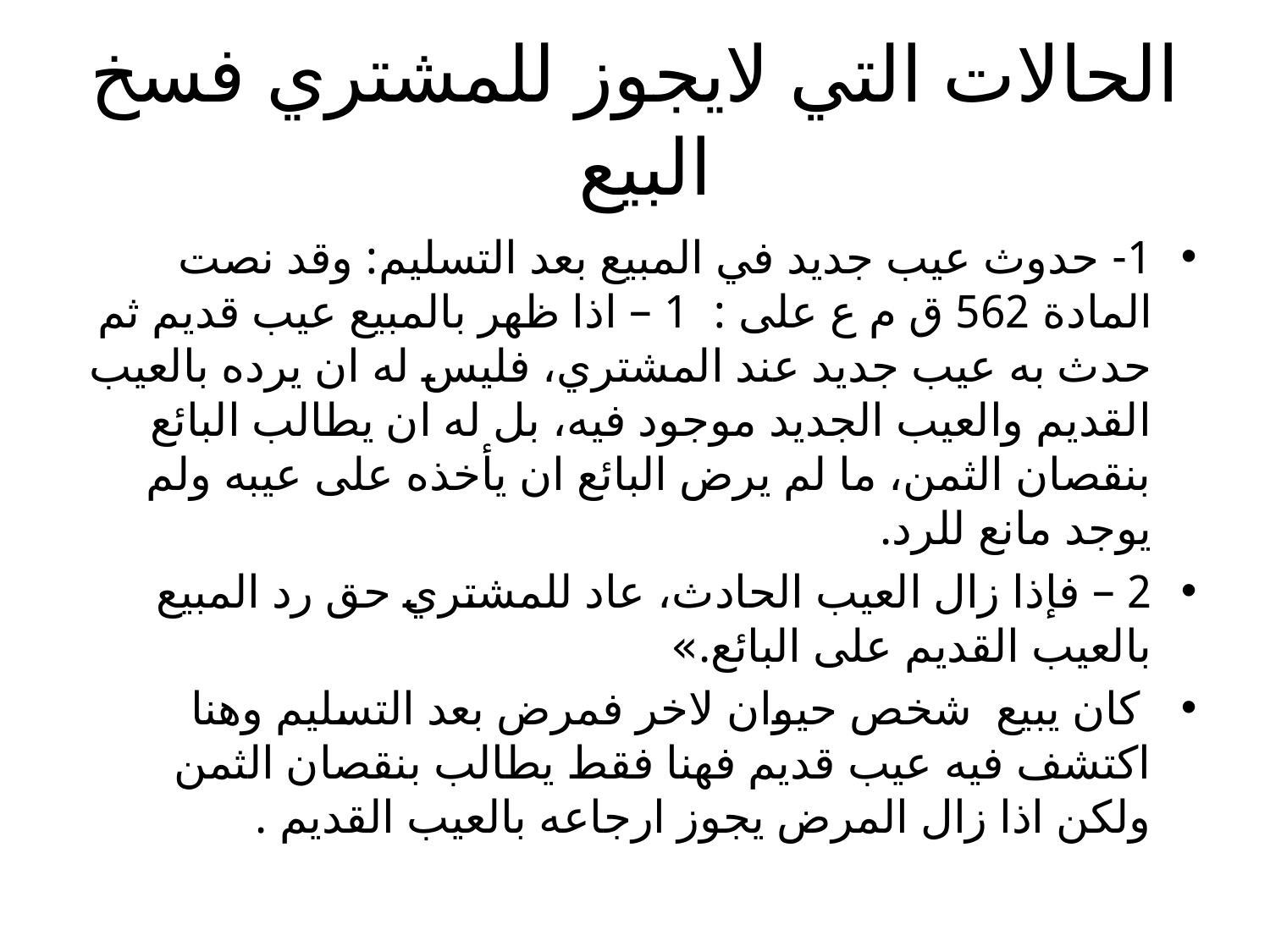

# الحالات التي لايجوز للمشتري فسخ البيع
1- حدوث عيب جديد في المبيع بعد التسليم: وقد نصت المادة 562 ق م ع على :  1 – اذا ظھر بالمبيع عیب قديم ثم حدث به عیب جديد عند المشتري، فلیس له ان يرده بالعیب القديم والعیب الجديد موجود فیه، بل له ان يطالب البائع بنقصان الثمن، ما لم يرض البائع ان يأخذه على عیبه ولم يوجد مانع للرد.
2 – فإذا زال العیب الحادث، عاد للمشتري حق رد المبیع بالعیب القديم على البائع.»
 كان يبيع  شخص حيوان لاخر فمرض بعد التسليم وهنا اكتشف فيه عيب قديم فهنا فقط يطالب بنقصان الثمن ولكن اذا زال المرض يجوز ارجاعه بالعيب القديم .